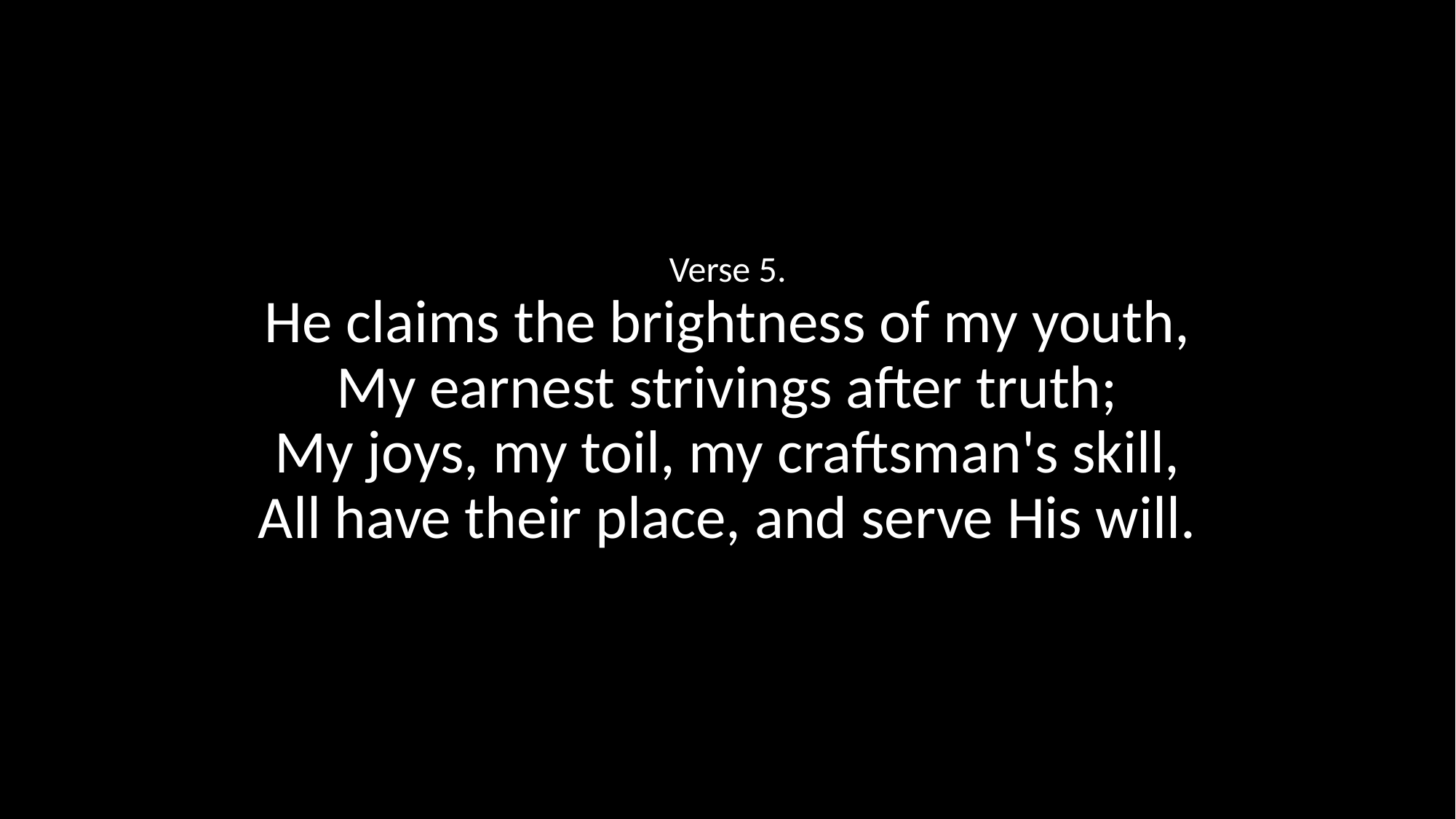

Verse 5.
He claims the brightness of my youth,
My earnest strivings after truth;
My joys, my toil, my craftsman's skill,
All have their place, and serve His will.